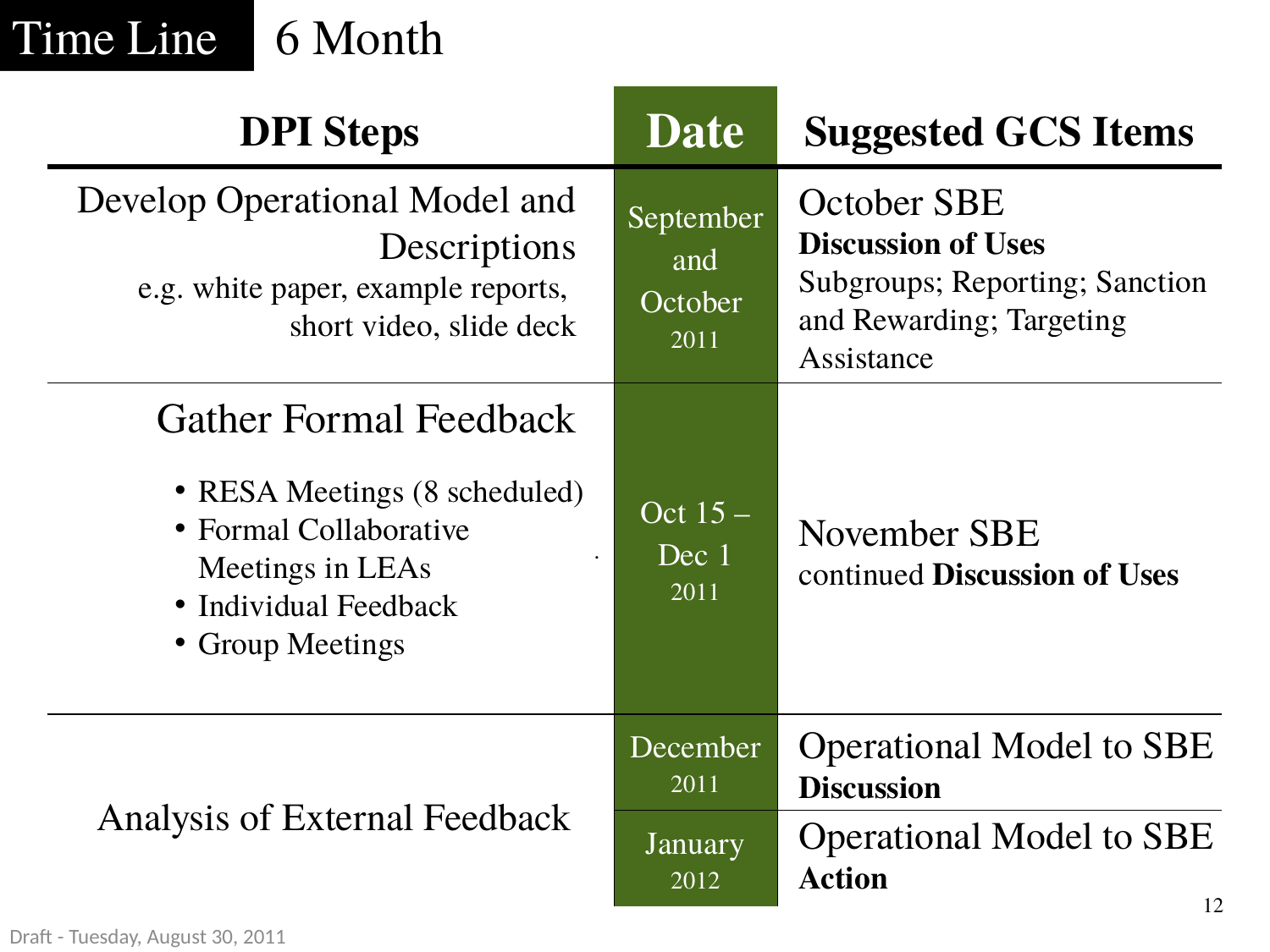

6 Month
Time Line
| DPI Steps | Date | Suggested GCS Items |
| --- | --- | --- |
|  | September and October 2011 |  |
| . | Oct 15 – Dec 1 2011 |  |
|  | December 2011 |  |
|  | January 2012 |  |

Develop Operational Model and Descriptions
e.g. white paper, example reports,
short video, slide deck

October SBE
Discussion of Uses
Subgroups; Reporting; Sanction and Rewarding; Targeting Assistance

Gather Formal Feedback
RESA Meetings (8 scheduled)
Formal Collaborative
Meetings in LEAs
Individual Feedback
Group Meetings
November SBE
continued Discussion of Uses

Operational Model to SBE
Discussion
Analysis of External Feedback
Operational Model to SBE
Action
12
Draft - Tuesday, August 30, 2011